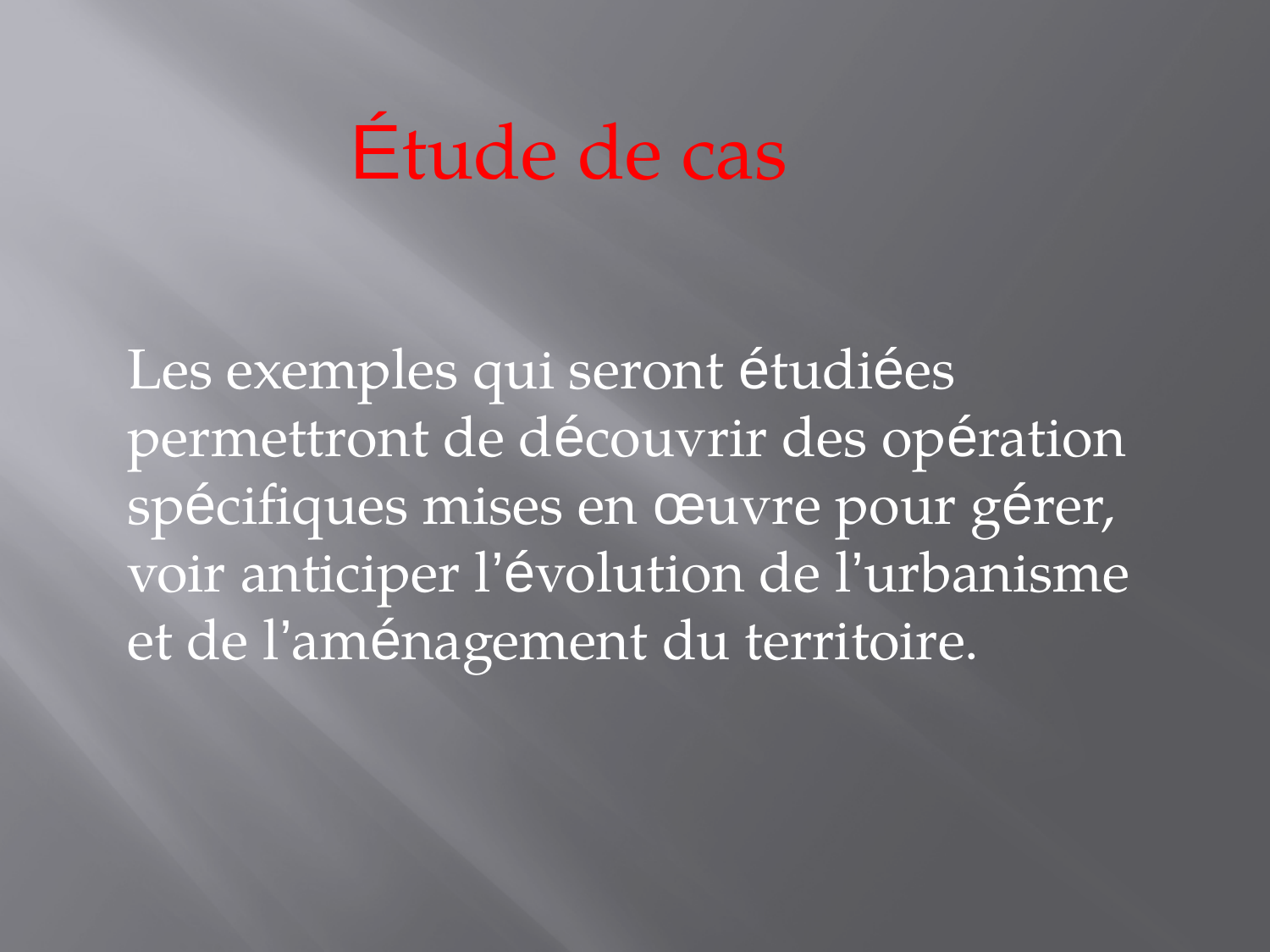

Étude de cas
Les exemples qui seront étudiées permettront de découvrir des opération spécifiques mises en œuvre pour gérer, voir anticiper l’évolution de l’urbanisme et de l’aménagement du territoire.